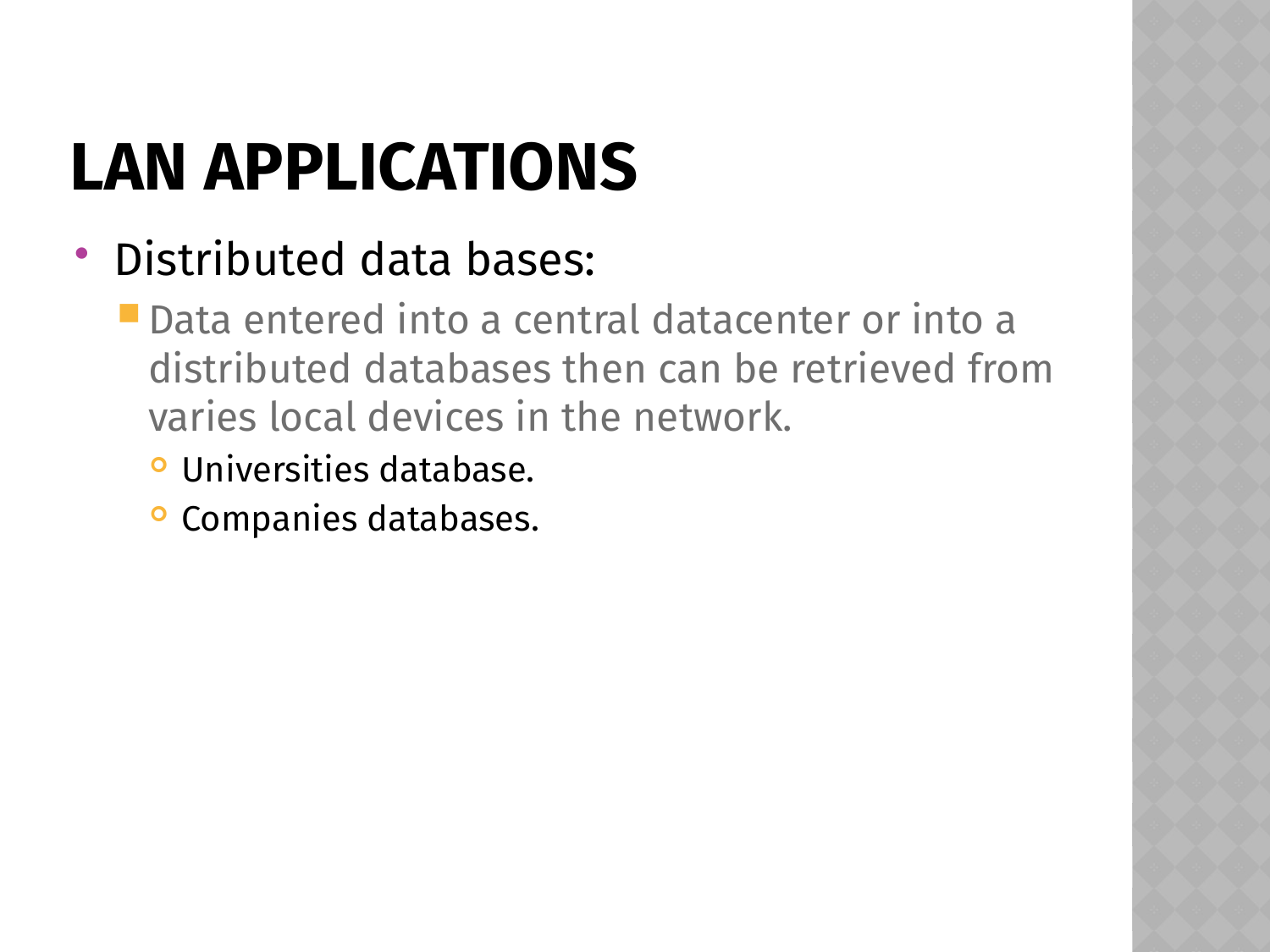

# LAN applications
Distributed data bases:
Data entered into a central datacenter or into a distributed databases then can be retrieved from varies local devices in the network.
Universities database.
Companies databases.